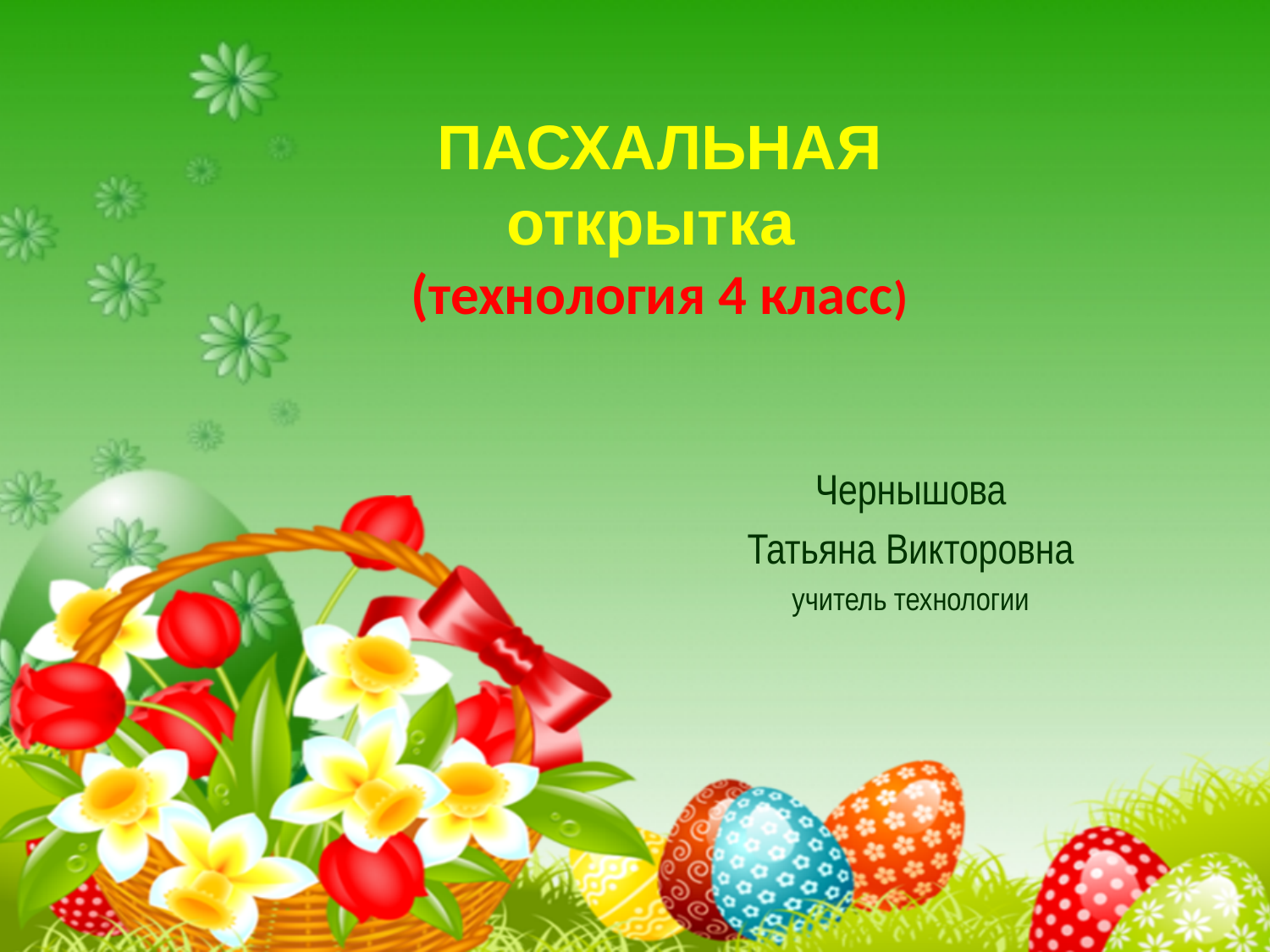

# ПАСХАЛЬНАЯ открытка (технология 4 класс)
Чернышова
Татьяна Викторовна
учитель технологии